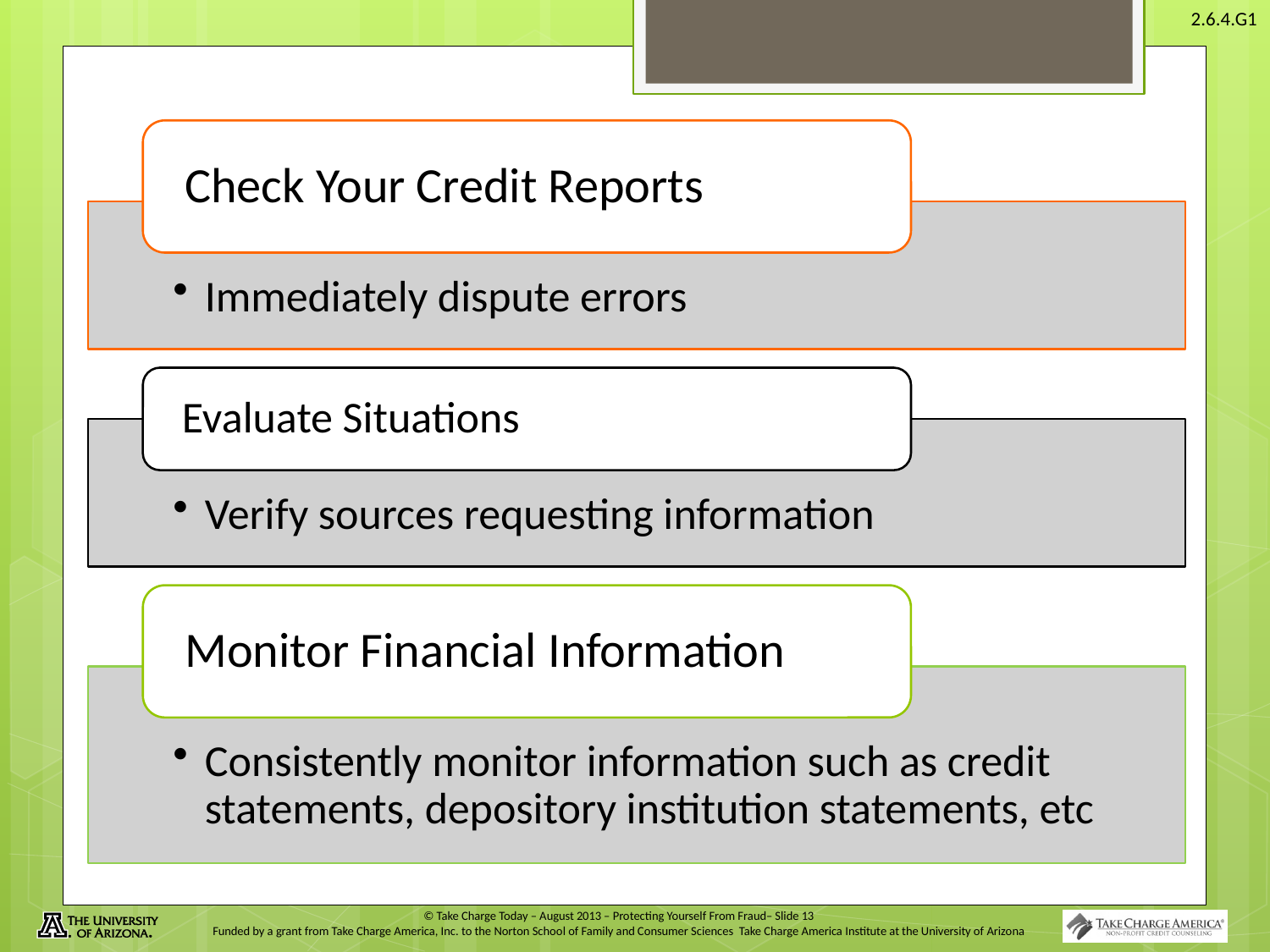

Immediately dispute errors
Check Your Credit Reports
Verify sources requesting information
Evaluate Situations
Consistently monitor information such as credit statements, depository institution statements, etc
Monitor Financial Information